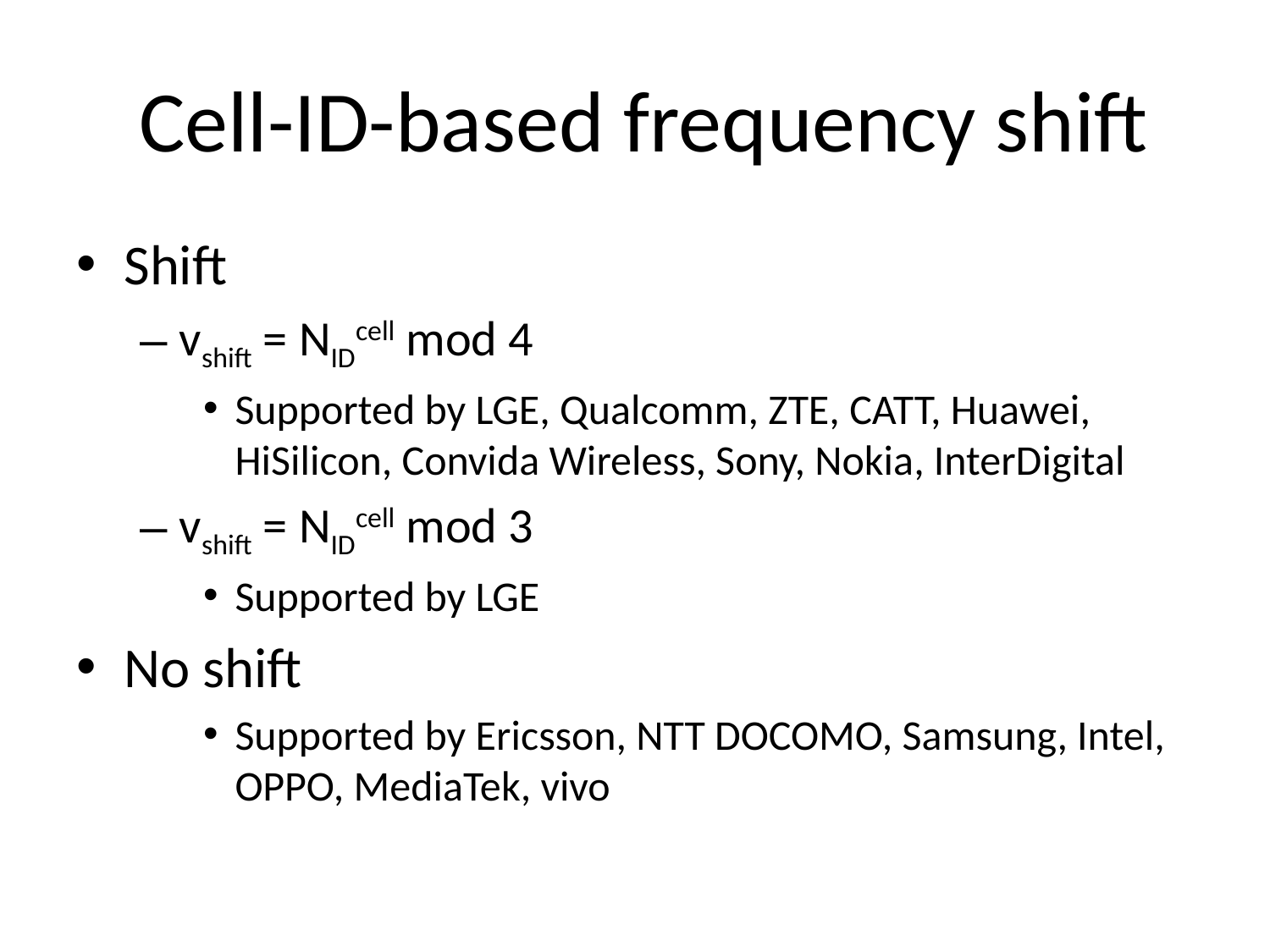

# Cell-ID-based frequency shift
Shift
vshift = NIDcell mod 4
Supported by LGE, Qualcomm, ZTE, CATT, Huawei, HiSilicon, Convida Wireless, Sony, Nokia, InterDigital
vshift = NIDcell mod 3
Supported by LGE
No shift
Supported by Ericsson, NTT DOCOMO, Samsung, Intel, OPPO, MediaTek, vivo